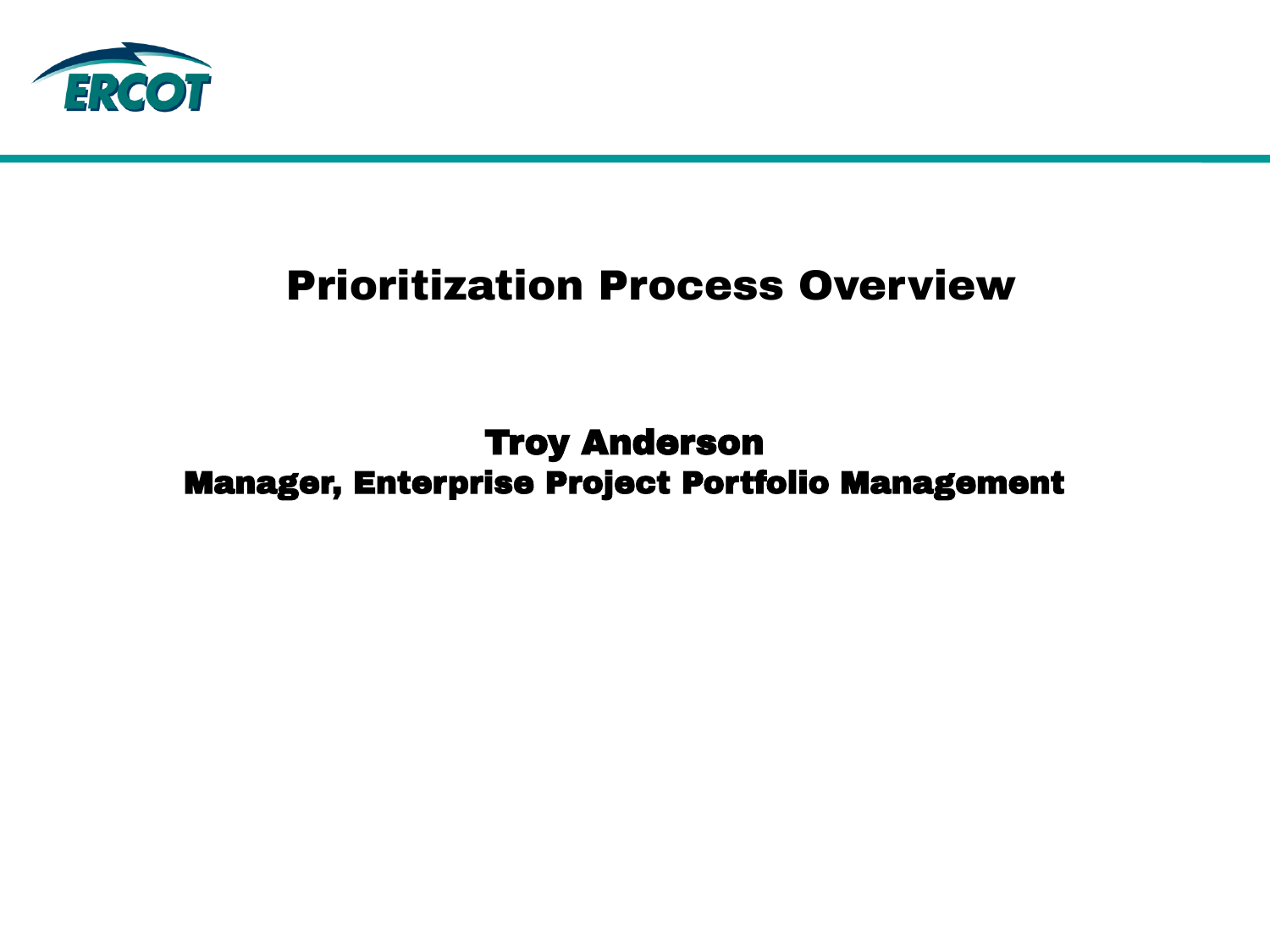

# Prioritization Process Overview
Troy Anderson
Manager, Enterprise Project Portfolio Management